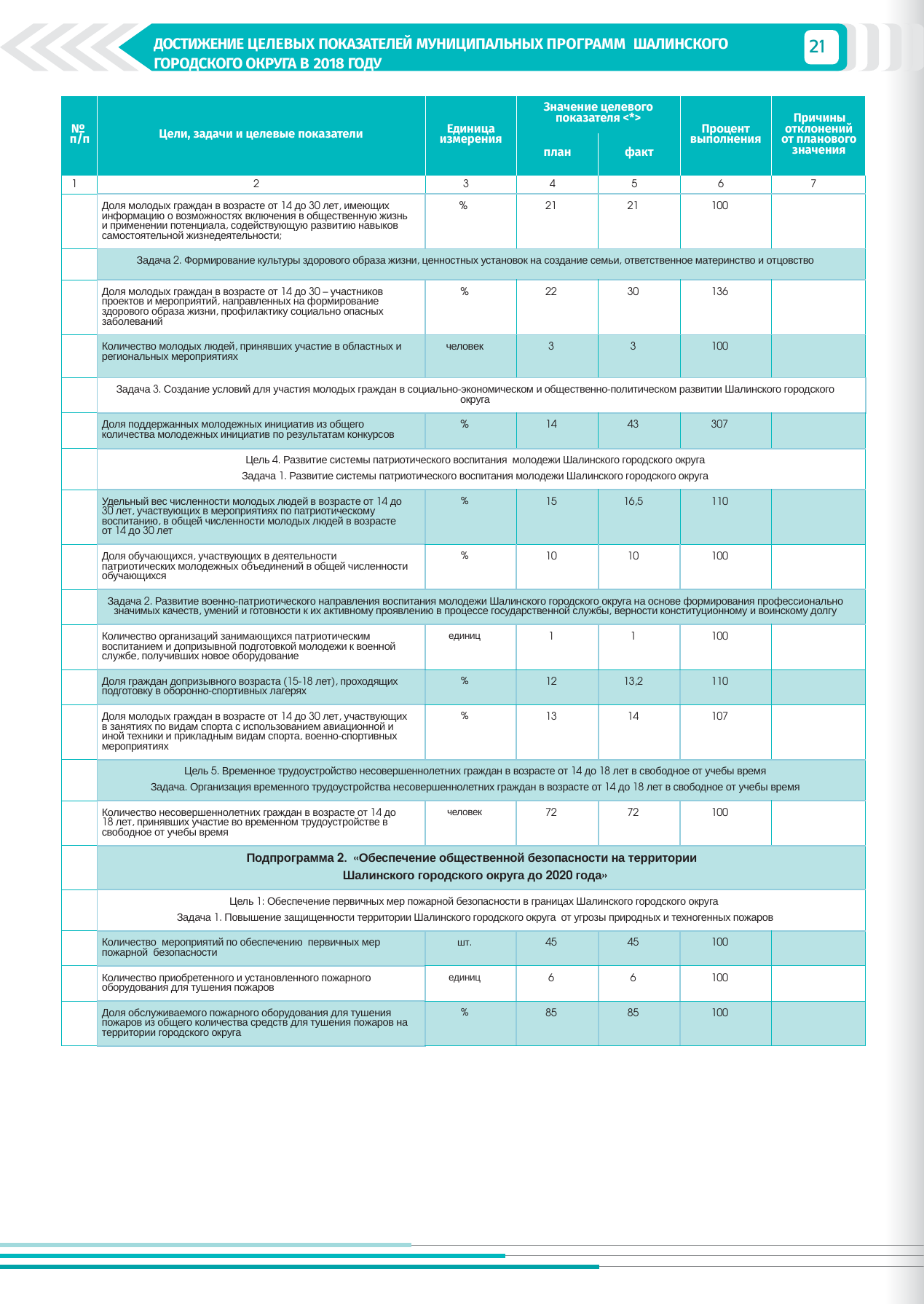

21

ДОСТИЖЕНИЕ ЦЕЛЕВЫХ ПОКАЗАТЕЛЕЙ МУНИЦИПАЛЬНЫХ ПРОГРАММ  ШАЛИНСКОГО ГОРОДСКОГО ОКРУГА В 2018 ГОДУ

| № п/п | Цели, задачи и целевые показатели | Единица измерения | Значение целевого показателя <\*> |  | Процент выполнения | Причины отклонений от планового значения |
| --- | --- | --- | --- | --- | --- | --- |
|  |  |  | план | факт |  |  |
| 1 | 2 | 3 | 4 | 5 | 6 | 7 |
|  | Доля молодых граждан в возрасте от 14 до 30 лет, имеющих информацию о возможностях включения в общественную жизнь и применении потенциала, содействующую развитию навыков самостоятельной жизнедеятельности; | % | 21 | 21 | 100 |  |
|  | Задача 2. Формирование культуры здорового образа жизни, ценностных установок на создание семьи, ответственное материнство и отцовство |  |  |  |  |  |
|  | Доля молодых граждан в возрасте от 14 до 30 – участников проектов и мероприятий, направленных на формирование здорового образа жизни, профилактику социально опасных заболеваний | % | 22 | 30 | 136 |  |
|  | Количество молодых людей, принявших участие в областных и региональных мероприятиях | человек | 3 | 3 | 100 |  |
|  | Задача 3. Создание условий для участия молодых граждан в социально-экономическом и общественно-политическом развитии Шалинского городского округа |  |  |  |  |  |
|  | Доля поддержанных молодежных инициатив из общего количества молодежных инициатив по результатам конкурсов | % | 14 | 43 | 307 |  |
|  | Цель 4. Развитие системы патриотического воспитания молодежи Шалинского городского округа Задача 1. Развитие системы патриотического воспитания молодежи Шалинского городского округа |  |  |  |  |  |
|  | Удельный вес численности молодых людей в возрасте от 14 до 30 лет, участвующих в мероприятиях по патриотическому воспитанию, в общей численности молодых людей в возрасте от 14 до 30 лет | % | 15 | 16,5 | 110 |  |
|  | Доля обучающихся, участвующих в деятельности патриотических молодежных объединений в общей численности обучающихся | % | 10 | 10 | 100 |  |
|  | Задача 2. Развитие военно-патриотического направления воспитания молодежи Шалинского городского округа на основе формирования профессионально значимых качеств, умений и готовности к их активному проявлению в процессе государственной службы, верности конституционному и воинскому долгу |  |  |  |  |  |
|  | Количество организаций занимающихся патриотическим воспитанием и допризывной подготовкой молодежи к военной службе, получивших новое оборудование | единиц | 1 | 1 | 100 |  |
|  | Доля граждан допризывного возраста (15-18 лет), проходящих подготовку в оборонно-спортивных лагерях | % | 12 | 13,2 | 110 |  |
|  | Доля молодых граждан в возрасте от 14 до 30 лет, участвующих в занятиях по видам спорта с использованием авиационной и иной техники и прикладным видам спорта, военно-спортивных мероприятиях | % | 13 | 14 | 107 |  |
|  | Цель 5. Временное трудоустройство несовершеннолетних граждан в возрасте от 14 до 18 лет в свободное от учебы время Задача. Организация временного трудоустройства несовершеннолетних граждан в возрасте от 14 до 18 лет в свободное от учебы время |  |  |  |  |  |
|  | Количество несовершеннолетних граждан в возрасте от 14 до 18 лет, принявших участие во временном трудоустройстве в свободное от учебы время | человек | 72 | 72 | 100 |  |
|  | Подпрограмма 2. «Обеспечение общественной безопасности на территории Шалинского городского округа до 2020 года» |  |  |  |  |  |
|  | Цель 1: Обеспечение первичных мер пожарной безопасности в границах Шалинского городского округа Задача 1. Повышение защищенности территории Шалинского городского округа от угрозы природных и техногенных пожаров |  |  |  |  |  |
|  | Количество мероприятий по обеспечению первичных мер пожарной безопасности | шт. | 45 | 45 | 100 |  |
|  | Количество приобретенного и установленного пожарного оборудования для тушения пожаров | единиц | 6 | 6 | 100 |  |
|  | Доля обслуживаемого пожарного оборудования для тушения пожаров из общего количества средств для тушения пожаров на территории городского округа | % | 85 | 85 | 100 |  |